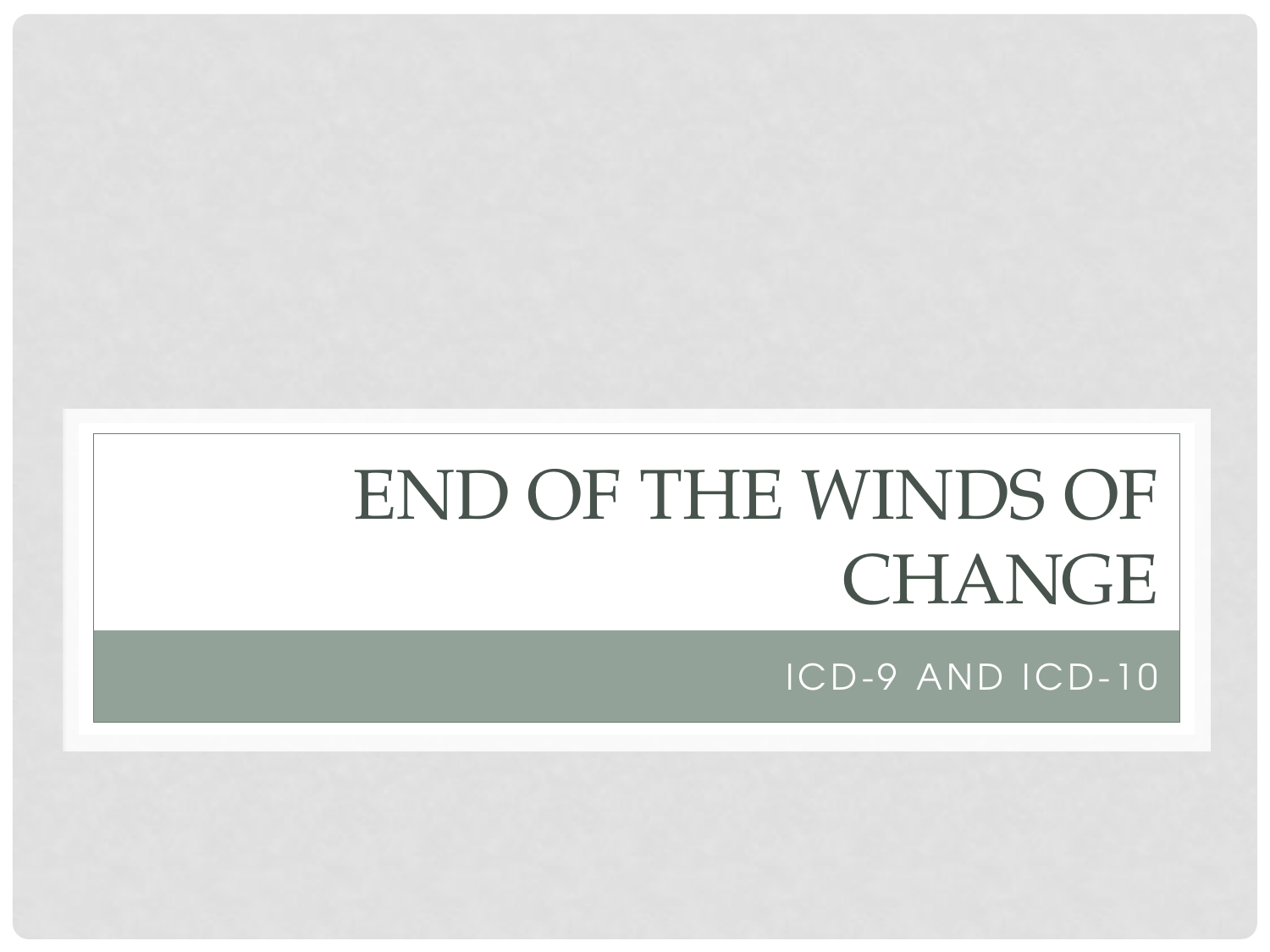

# End of the winds of change
ICD-9 and ICD-10